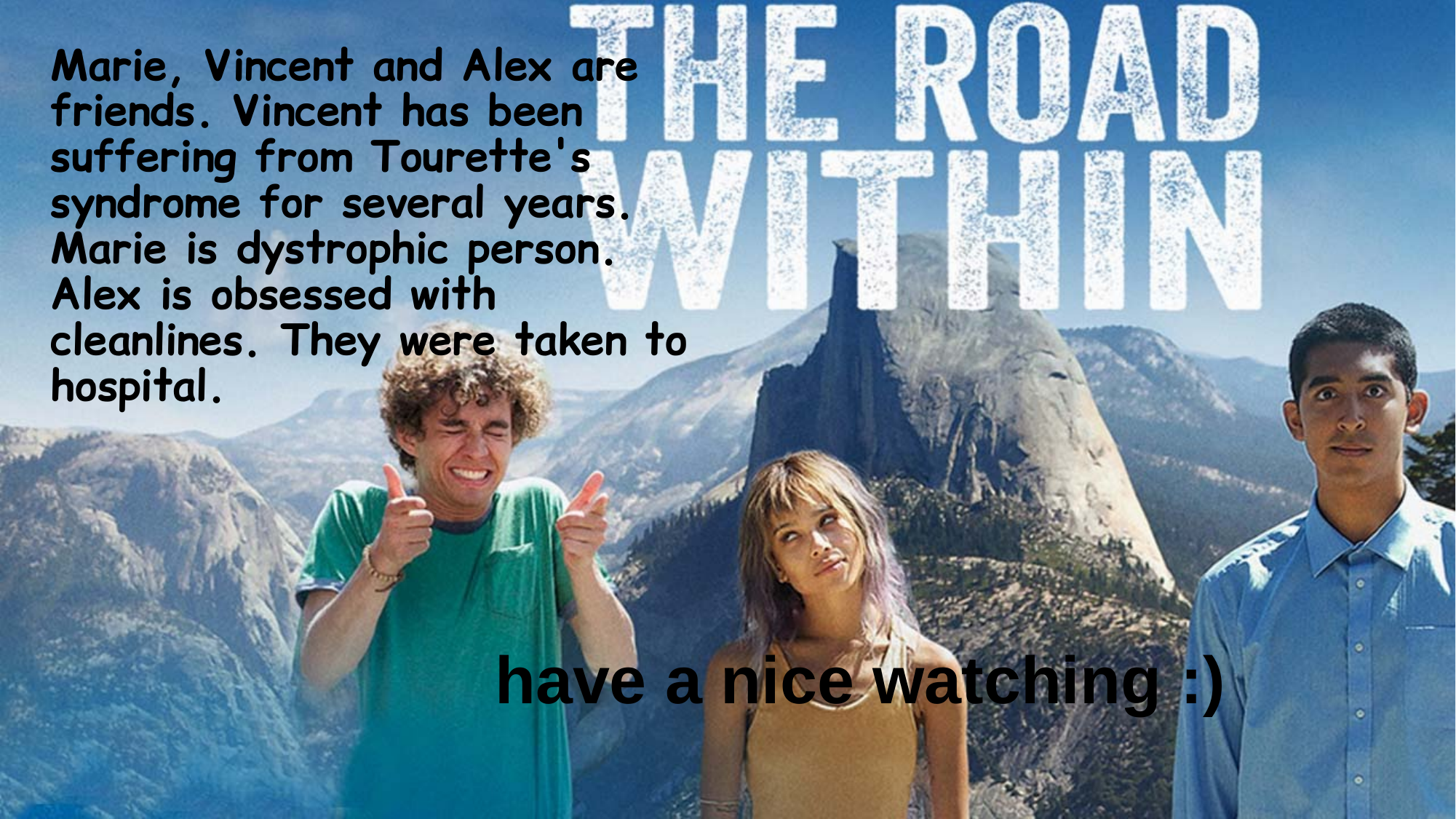

Marie, Vincent and Alex are friends. Vincent has been suffering from Tourette's syndrome for several years. Marie is dystrophic person. Alex is obsessed with cleanlines. They were taken to hospital.
#

have a nice watching :)